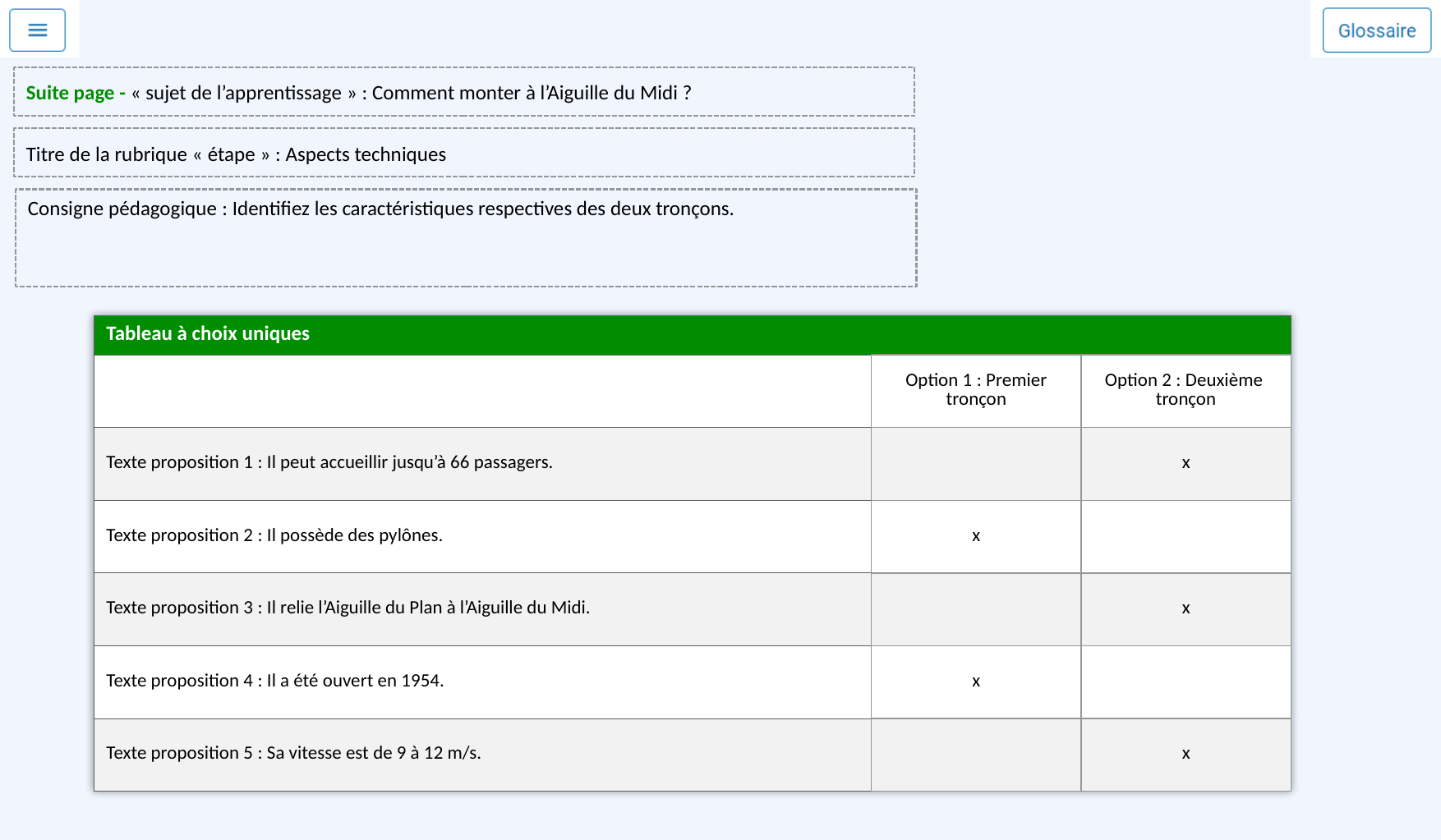

Suite page - « sujet de l’apprentissage » : Comment monter à l’Aiguille du Midi ?
Titre de la rubrique « étape » : Aspects techniques
Consigne pédagogique : Identifiez les caractéristiques respectives des deux tronçons.
| Tableau à choix uniques |  |  |
| --- | --- | --- |
|  | Option 1 : Premier tronçon | Option 2 : Deuxième tronçon |
| Texte proposition 1 : Il peut accueillir jusqu’à 66 passagers. |  | x |
| Texte proposition 2 : Il possède des pylônes. | x |  |
| Texte proposition 3 : Il relie l’Aiguille du Plan à l’Aiguille du Midi. |  | x |
| Texte proposition 4 : Il a été ouvert en 1954. | x |  |
| Texte proposition 5 : Sa vitesse est de 9 à 12 m/s. |  | x |